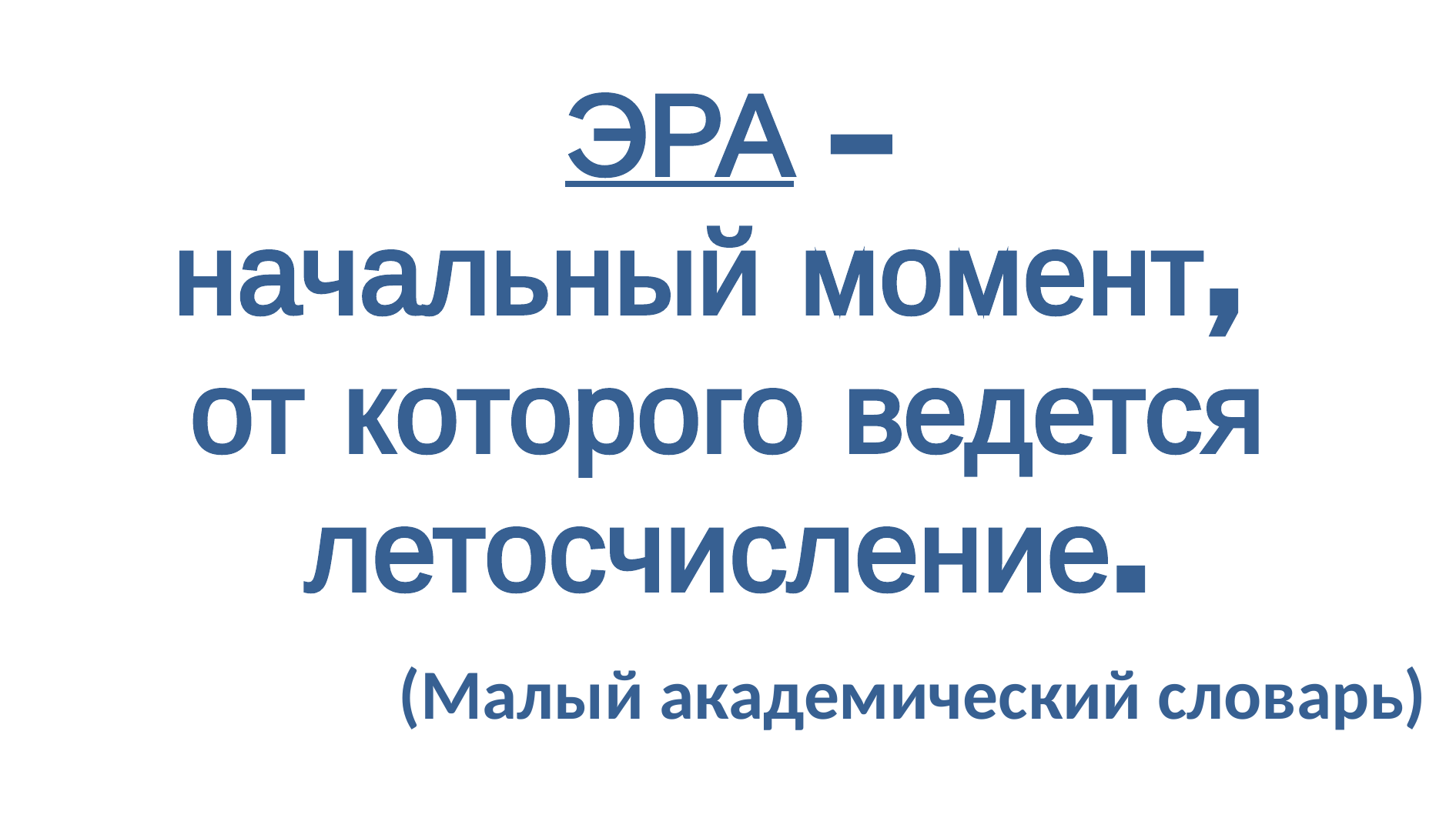

ЭРА –
начальный момент,
от которого ведется летосчисление.
           (Малый академический словарь)